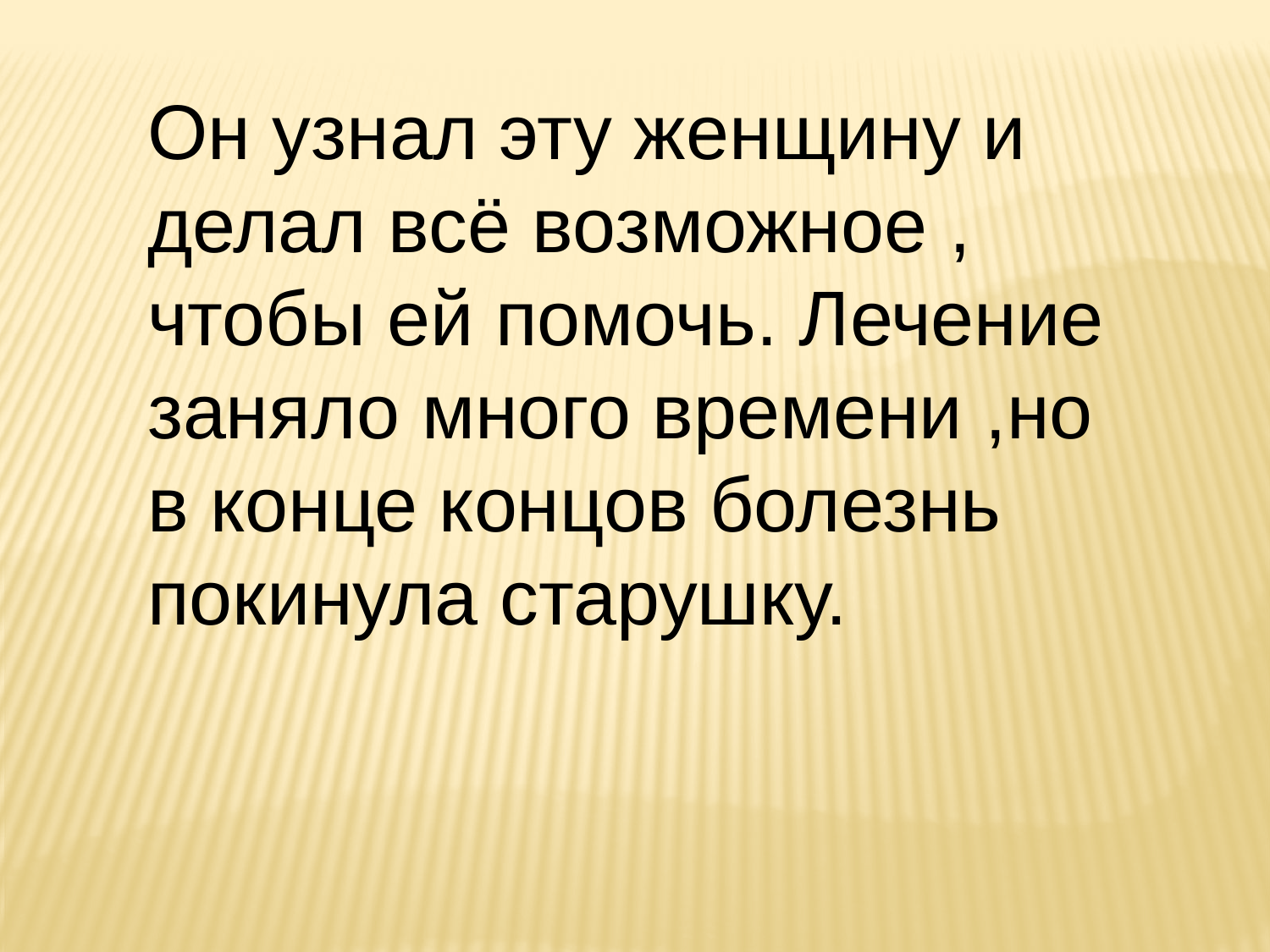

Он узнал эту женщину и делал всё возможное , чтобы ей помочь. Лечение заняло много времени ,но в конце концов болезнь покинула старушку.